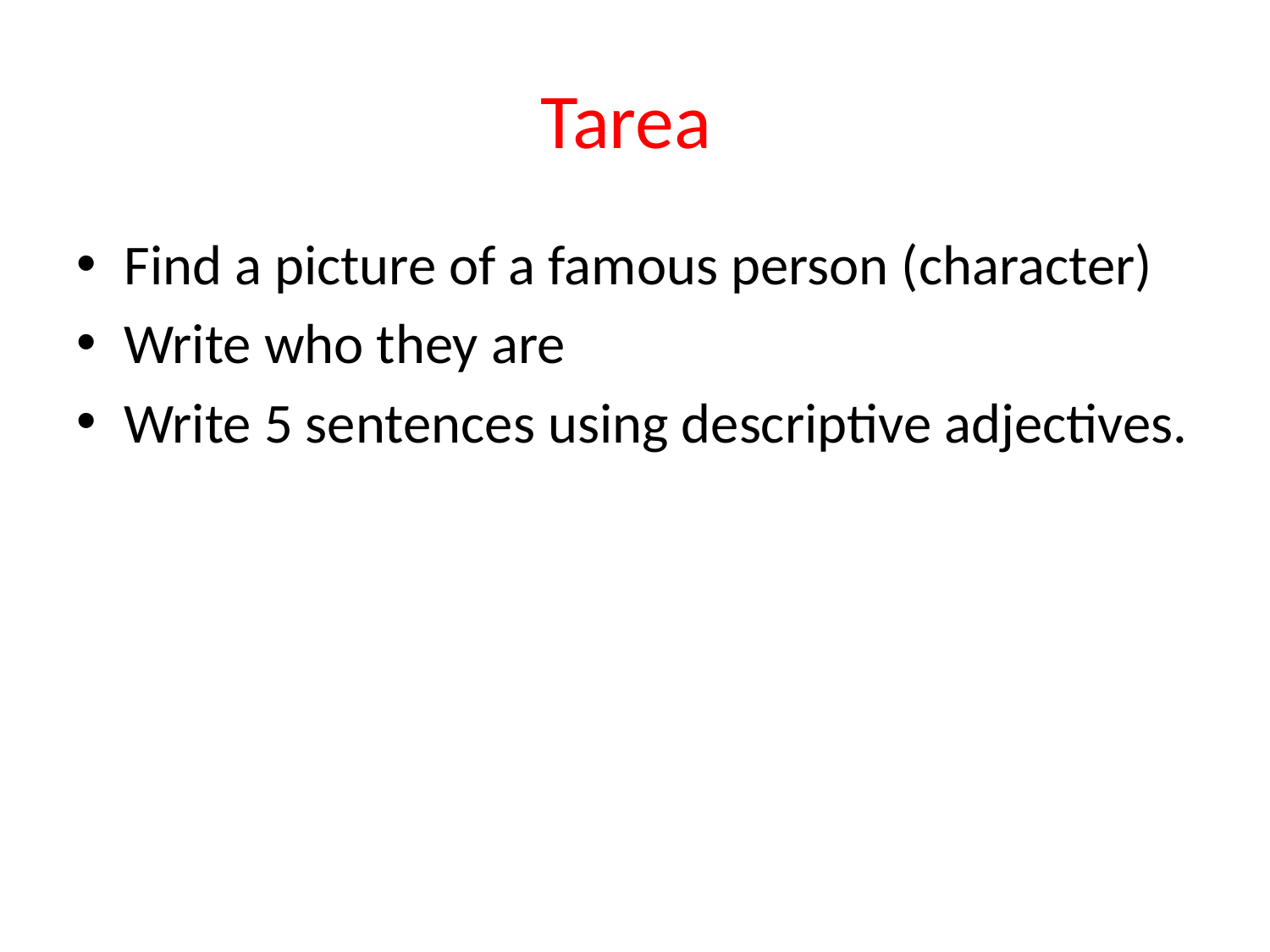

# Tarea
Find a picture of a famous person (character)
Write who they are
Write 5 sentences using descriptive adjectives.